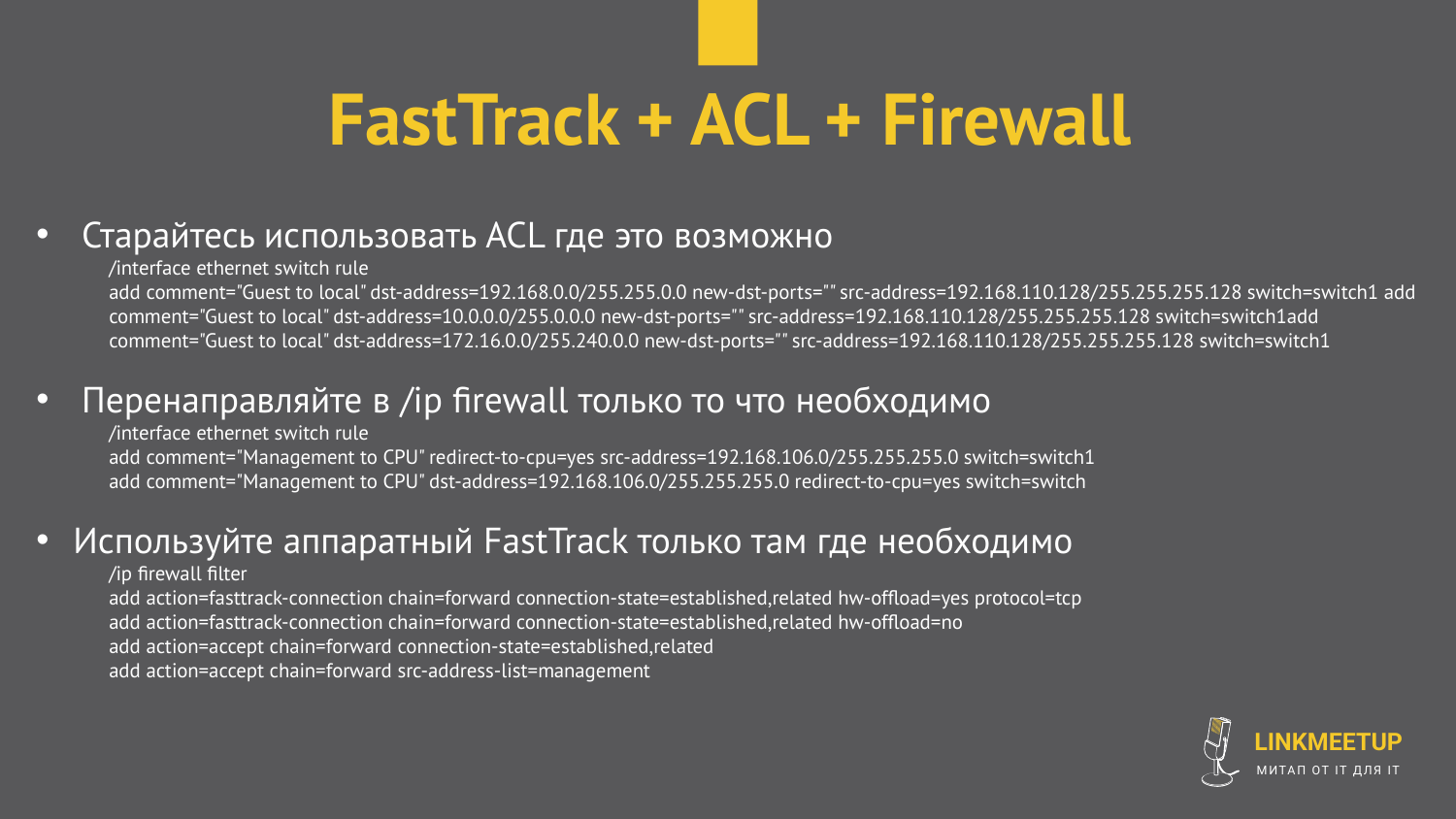

FastTrack + ACL + Firewall
Старайтесь использовать ACL где это возможно
/interface ethernet switch rule
add comment="Guest to local" dst-address=192.168.0.0/255.255.0.0 new-dst-ports="" src-address=192.168.110.128/255.255.255.128 switch=switch1 add comment="Guest to local" dst-address=10.0.0.0/255.0.0.0 new-dst-ports="" src-address=192.168.110.128/255.255.255.128 switch=switch1add comment="Guest to local" dst-address=172.16.0.0/255.240.0.0 new-dst-ports="" src-address=192.168.110.128/255.255.255.128 switch=switch1

Перенаправляйте в /ip firewall только то что необходимо
/interface ethernet switch rule
add comment="Management to CPU" redirect-to-cpu=yes src-address=192.168.106.0/255.255.255.0 switch=switch1
add comment="Management to CPU" dst-address=192.168.106.0/255.255.255.0 redirect-to-cpu=yes switch=switch

 Используйте аппаратный FastTrack только там где необходимо
/ip firewall filter
add action=fasttrack-connection chain=forward connection-state=established,related hw-offload=yes protocol=tcp
add action=fasttrack-connection chain=forward connection-state=established,related hw-offload=no
add action=accept chain=forward connection-state=established,related
add action=accept chain=forward src-address-list=management

LINKMEETUP
МИТАП ОТ IT ДЛЯ IT